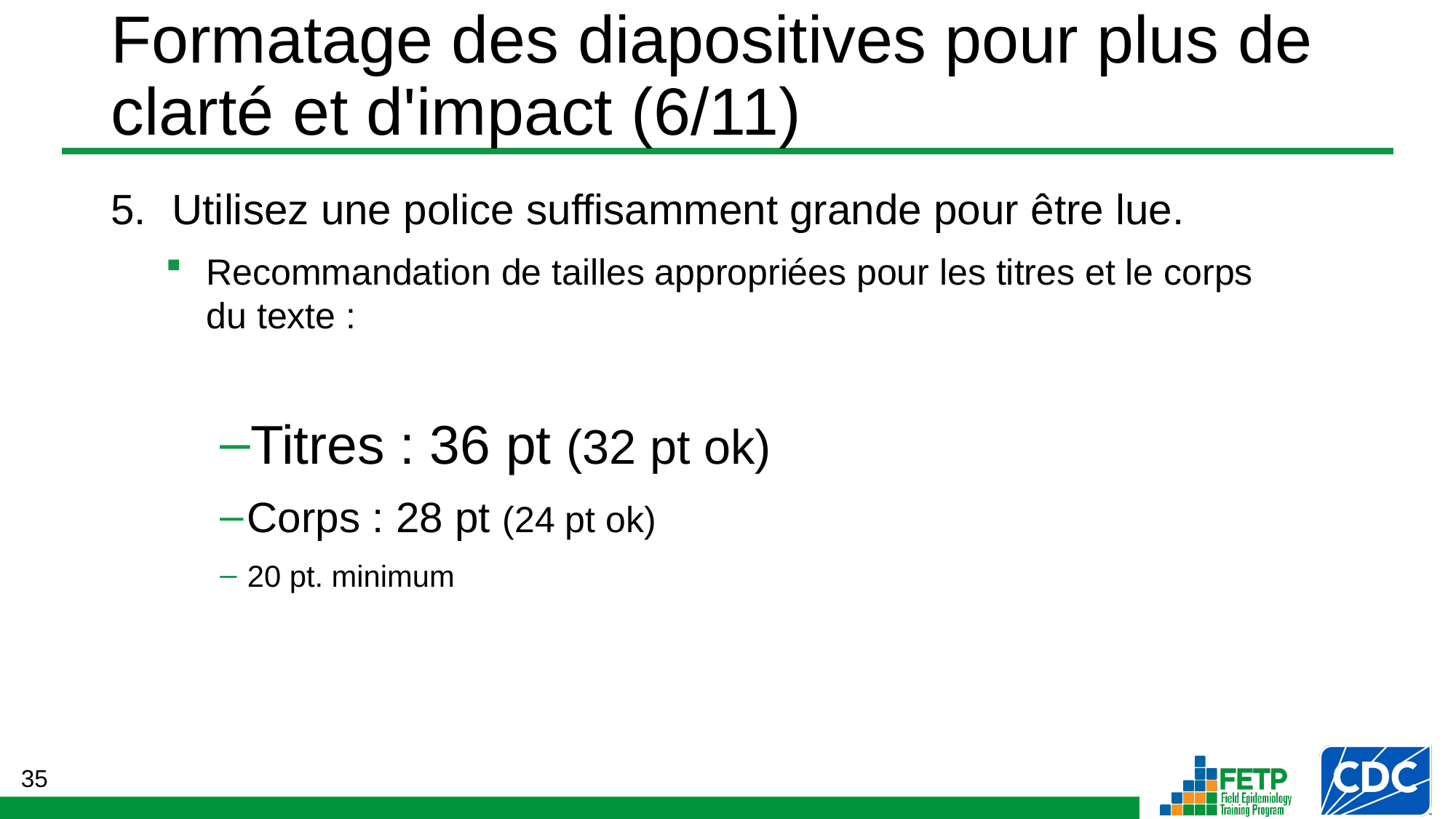

# Formatage des diapositives pour plus de clarté et d'impact (6/11)
Utilisez une police suffisamment grande pour être lue.
Recommandation de tailles appropriées pour les titres et le corps du texte :

Titres : 36 pt (32 pt ok)
Corps : 28 pt (24 pt ok)
20 pt. minimum